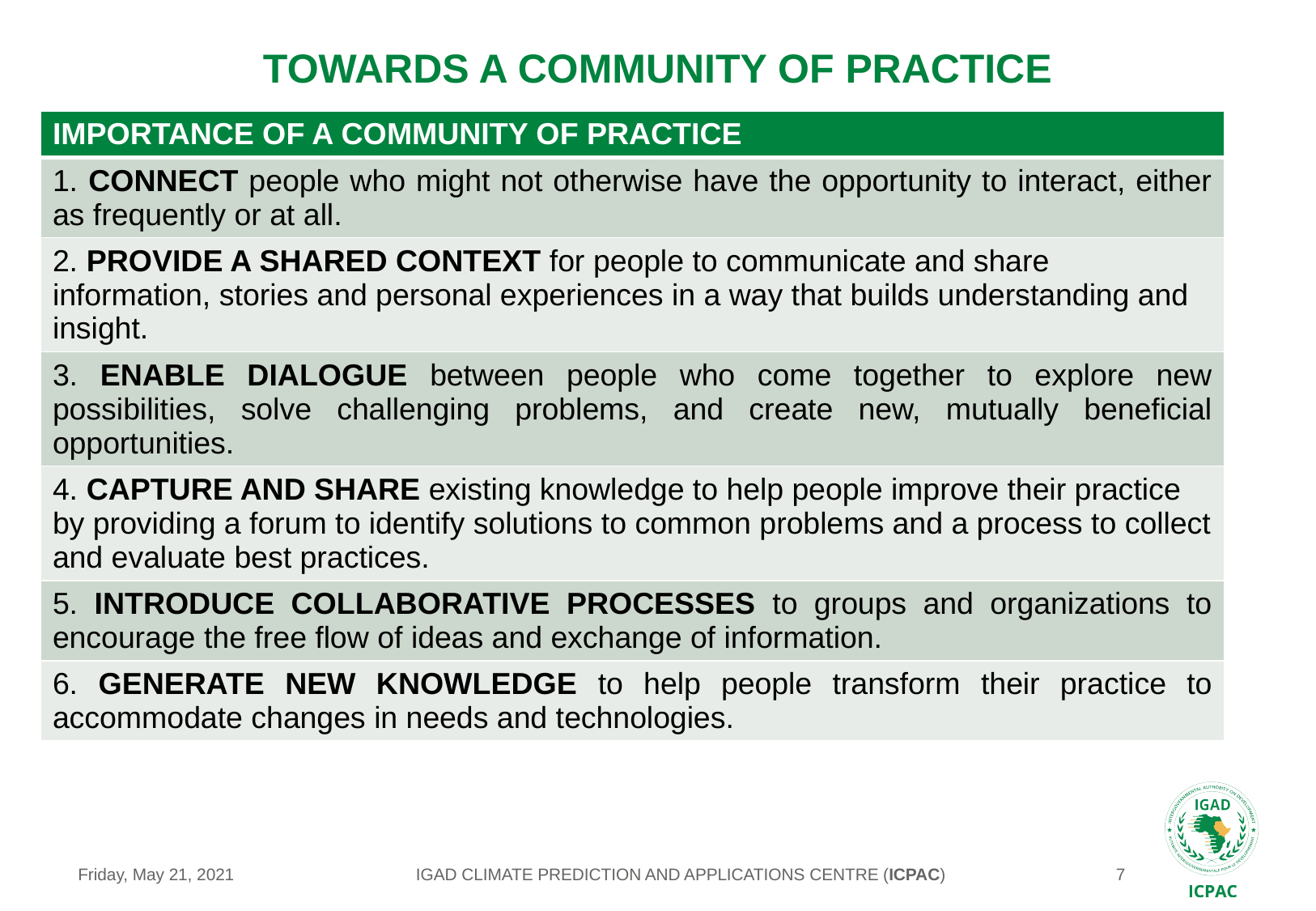

# TOWARDS A COMMUNITY OF PRACTICE
| IMPORTANCE OF A COMMUNITY OF PRACTICE |
| --- |
| 1. CONNECT people who might not otherwise have the opportunity to interact, either as frequently or at all. |
| 2. PROVIDE A SHARED CONTEXT for people to communicate and share information, stories and personal experiences in a way that builds understanding and insight. |
| 3. ENABLE DIALOGUE between people who come together to explore new possibilities, solve challenging problems, and create new, mutually beneficial opportunities. |
| 4. CAPTURE AND SHARE existing knowledge to help people improve their practice by providing a forum to identify solutions to common problems and a process to collect and evaluate best practices. |
| 5. INTRODUCE COLLABORATIVE PROCESSES to groups and organizations to encourage the free flow of ideas and exchange of information. |
| 6. GENERATE NEW KNOWLEDGE to help people transform their practice to accommodate changes in needs and technologies. |
IGAD CLIMATE PREDICTION AND APPLICATIONS CENTRE (ICPAC)
Friday, May 21, 2021
7